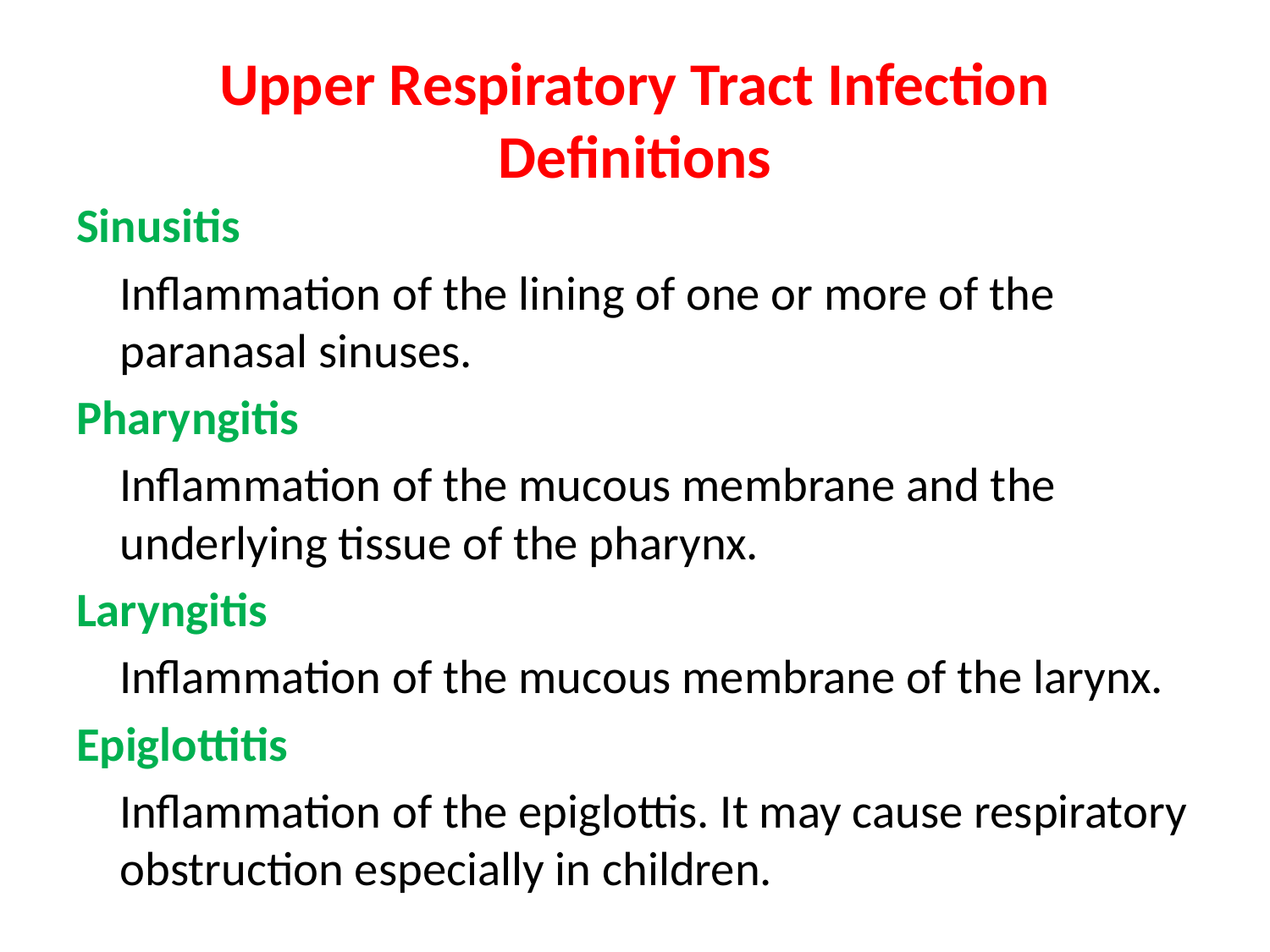

# Upper Respiratory Tract Infection Definitions
Sinusitis
    Inflammation of the lining of one or more of the paranasal sinuses.
Pharyngitis
    Inflammation of the mucous membrane and the underlying tissue of the pharynx.
Laryngitis
    Inflammation of the mucous membrane of the larynx.
Epiglottitis
    Inflammation of the epiglottis. It may cause respiratory obstruction especially in children.